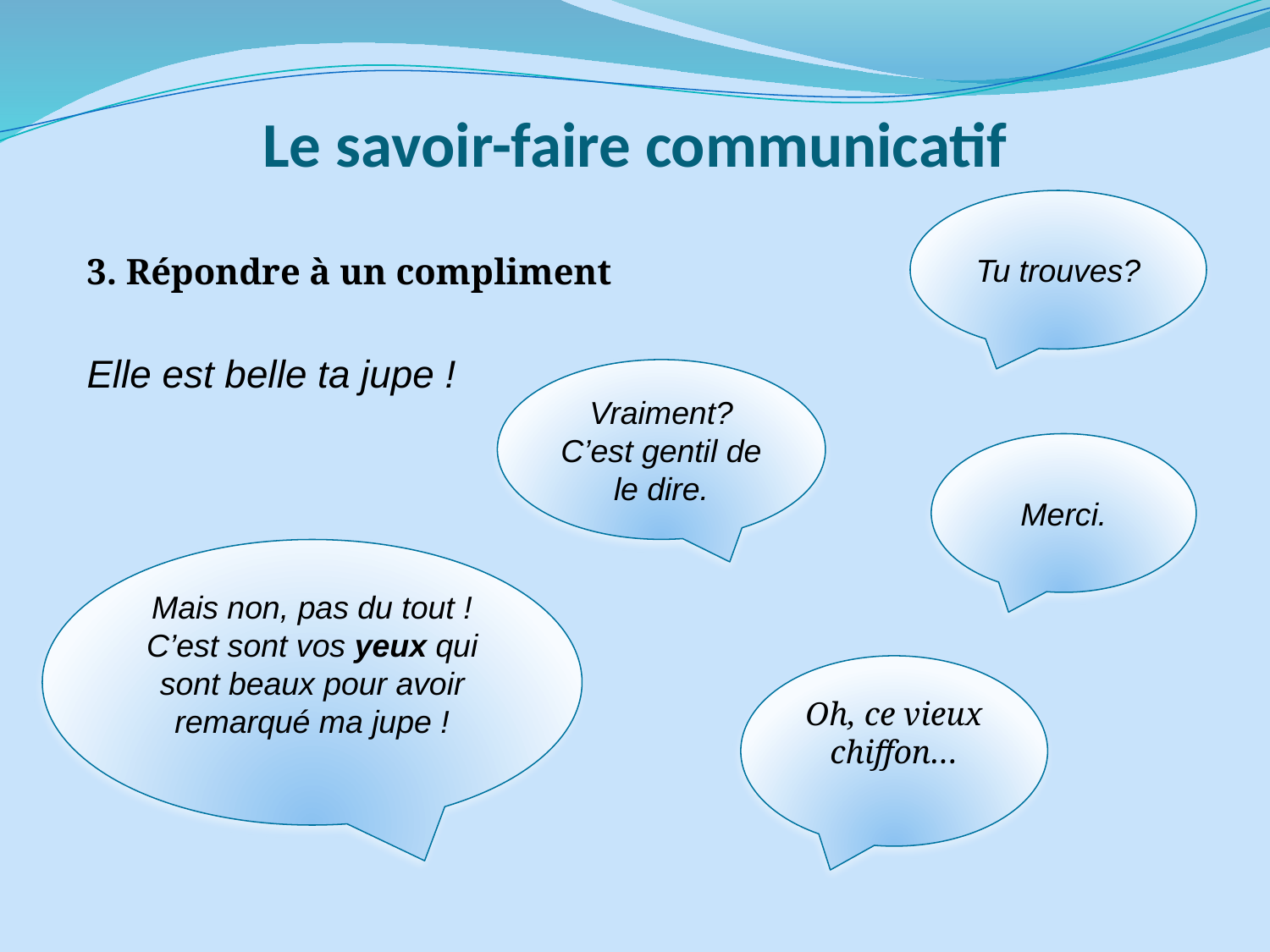

# Le savoir-faire communicatif

3. Répondre à un compliment

Elle est belle ta jupe !

Tu trouves?
Vraiment? C’est gentil de le dire.
Merci.
Mais non, pas du tout ! C’est sont vos yeux qui sont beaux pour avoir remarqué ma jupe !

Oh, ce vieux chiffon…